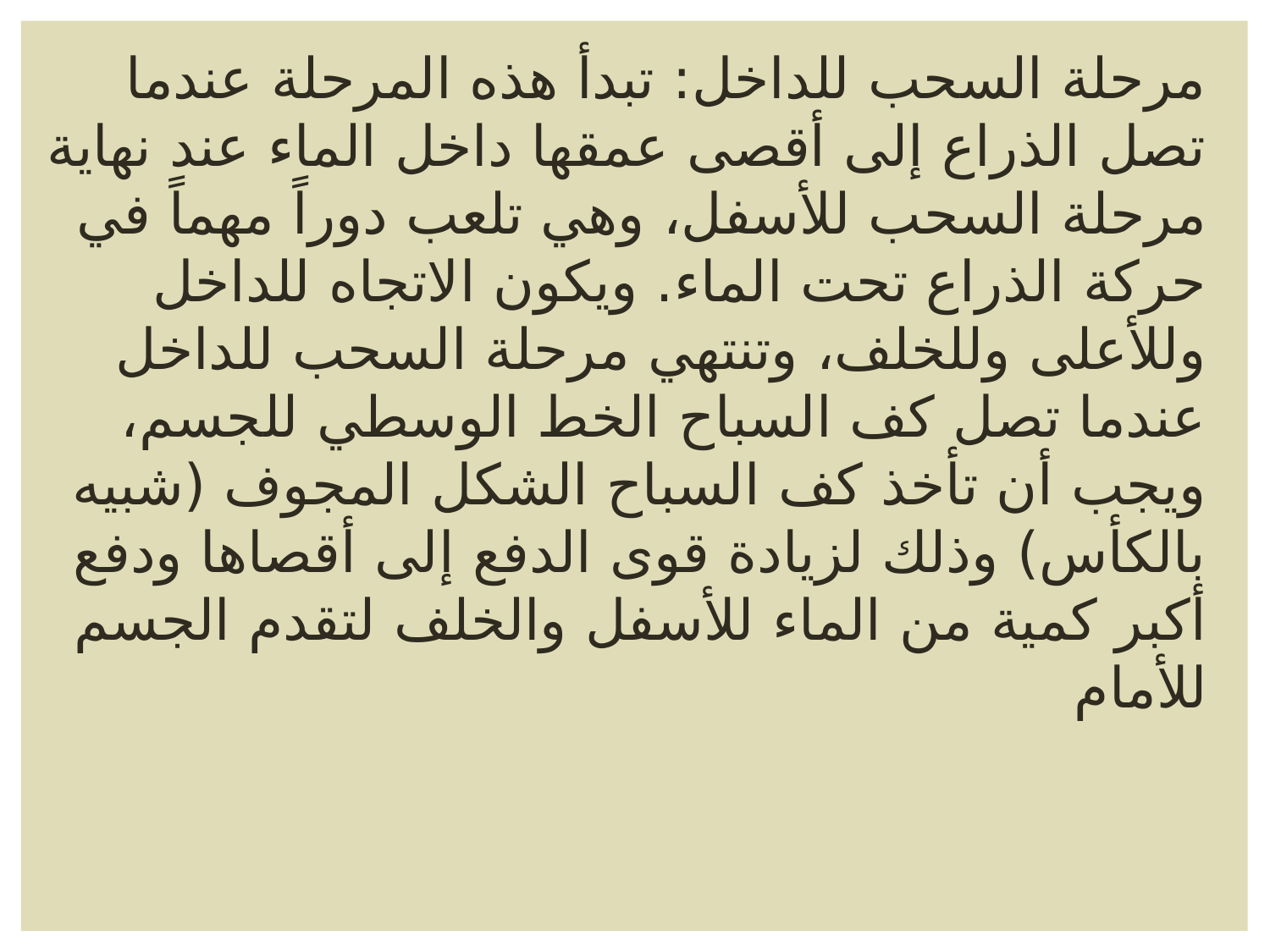

مرحلة السحب للداخل: تبدأ هذه المرحلة عندما تصل الذراع إلى أقصى عمقها داخل الماء عند نهاية مرحلة السحب للأسفل، وهي تلعب دوراً مهماً في حركة الذراع تحت الماء. ويكون الاتجاه للداخل وللأعلى وللخلف، وتنتهي مرحلة السحب للداخل عندما تصل كف السباح الخط الوسطي للجسم، ويجب أن تأخذ كف السباح الشكل المجوف (شبيه بالكأس) وذلك لزيادة قوى الدفع إلى أقصاها ودفع أكبر كمية من الماء للأسفل والخلف لتقدم الجسم للأمام